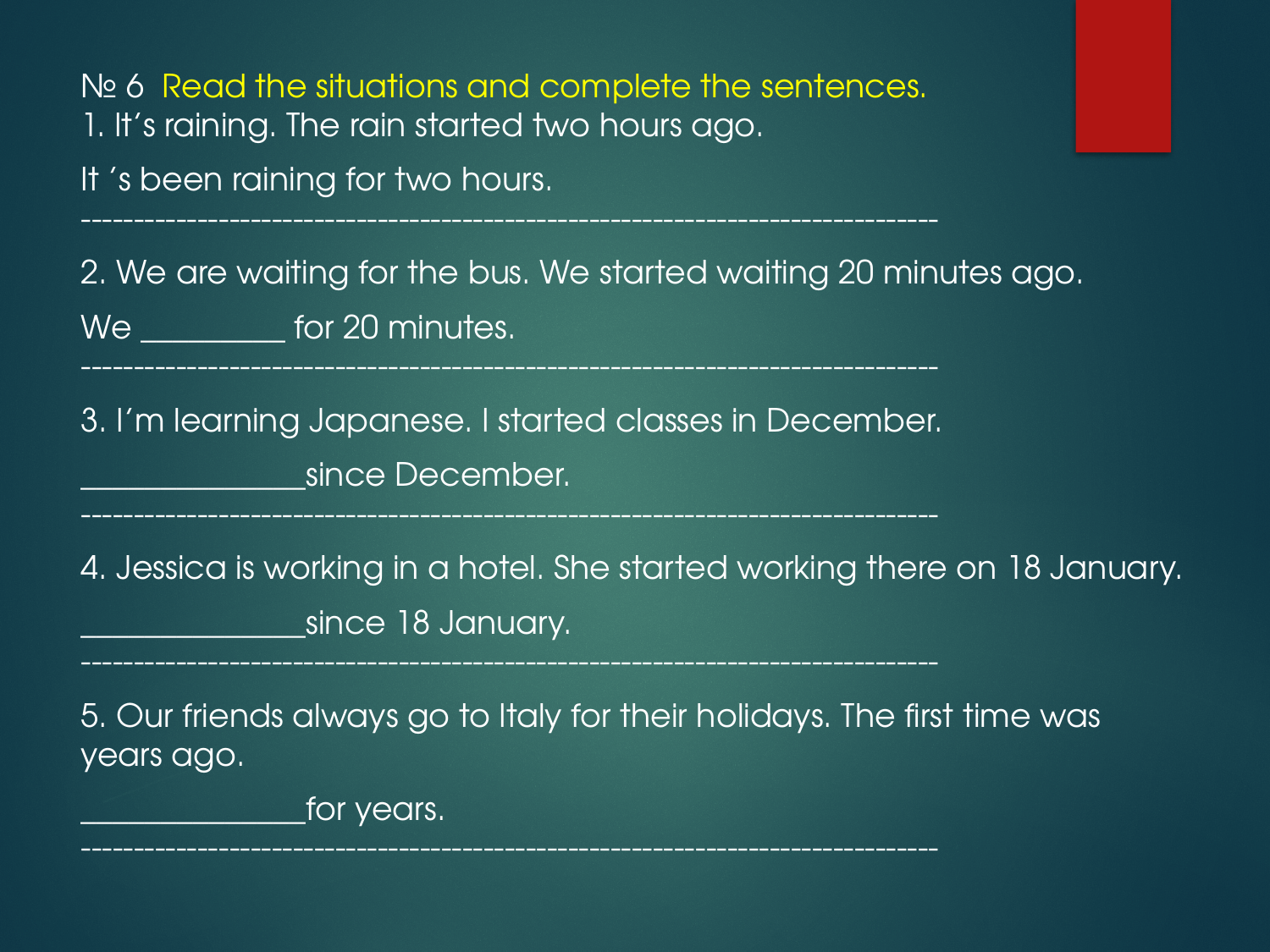

№ 6  Read the situations and complete the sentences.
1. It’s raining. The rain started two hours ago.
It ’s been raining for two hours.
---------------------------------------------------------------------------------
2. We are waiting for the bus. We started waiting 20 minutes ago.
We _________ for 20 minutes.
---------------------------------------------------------------------------------
3. I’m learning Japanese. I started classes in December.
______________since December.
---------------------------------------------------------------------------------
4. Jessica is working in a hotel. She started working there on 18 January.
______________since 18 January.
---------------------------------------------------------------------------------
5. Our friends always go to Italy for their holidays. The first time was years ago.
______________for years.
---------------------------------------------------------------------------------